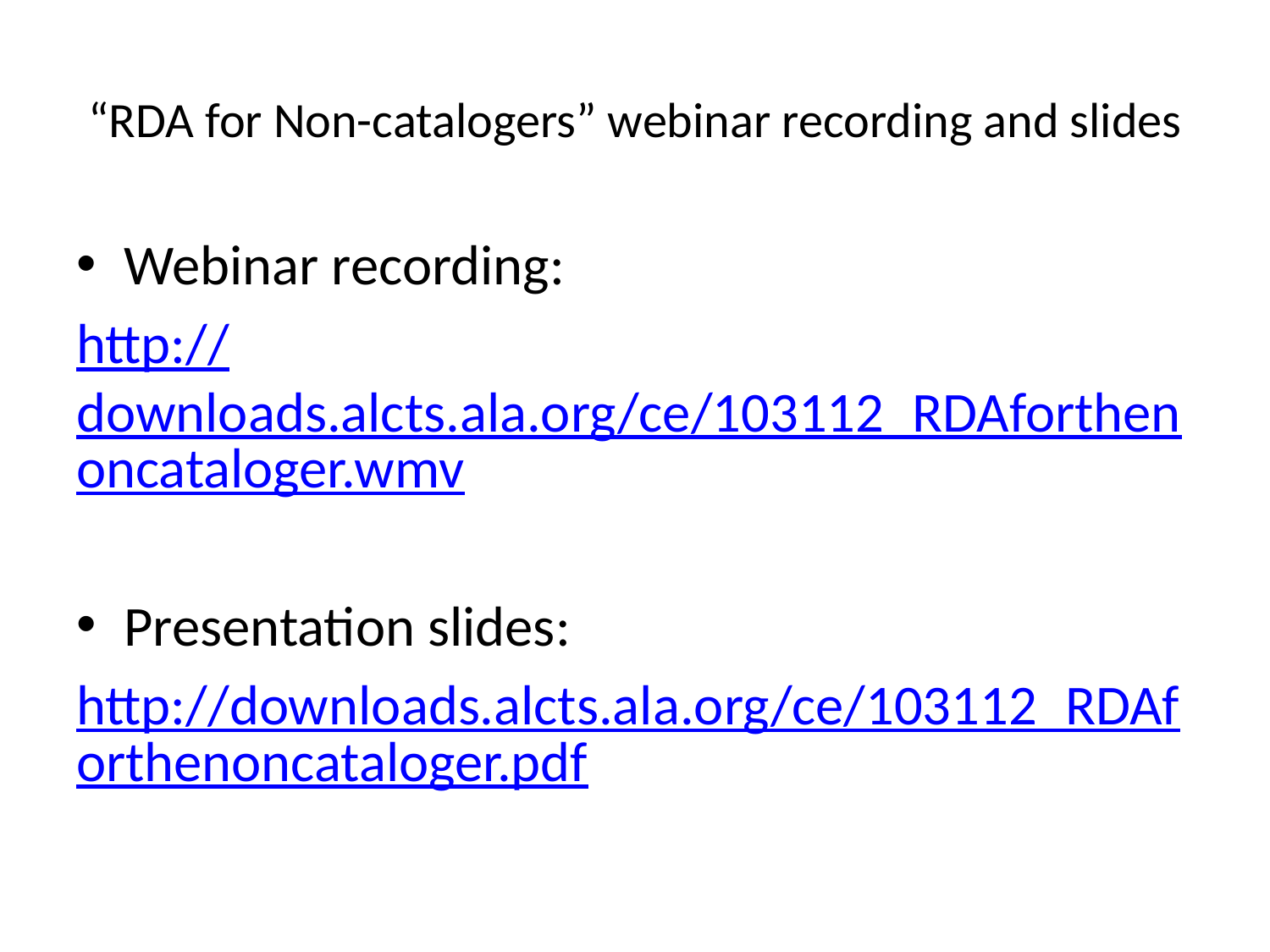

# “RDA for Non-catalogers” webinar recording and slides
Webinar recording:
http://downloads.alcts.ala.org/ce/103112_RDAforthenoncataloger.wmv

Presentation slides:
http://downloads.alcts.ala.org/ce/103112_RDAforthenoncataloger.pdf